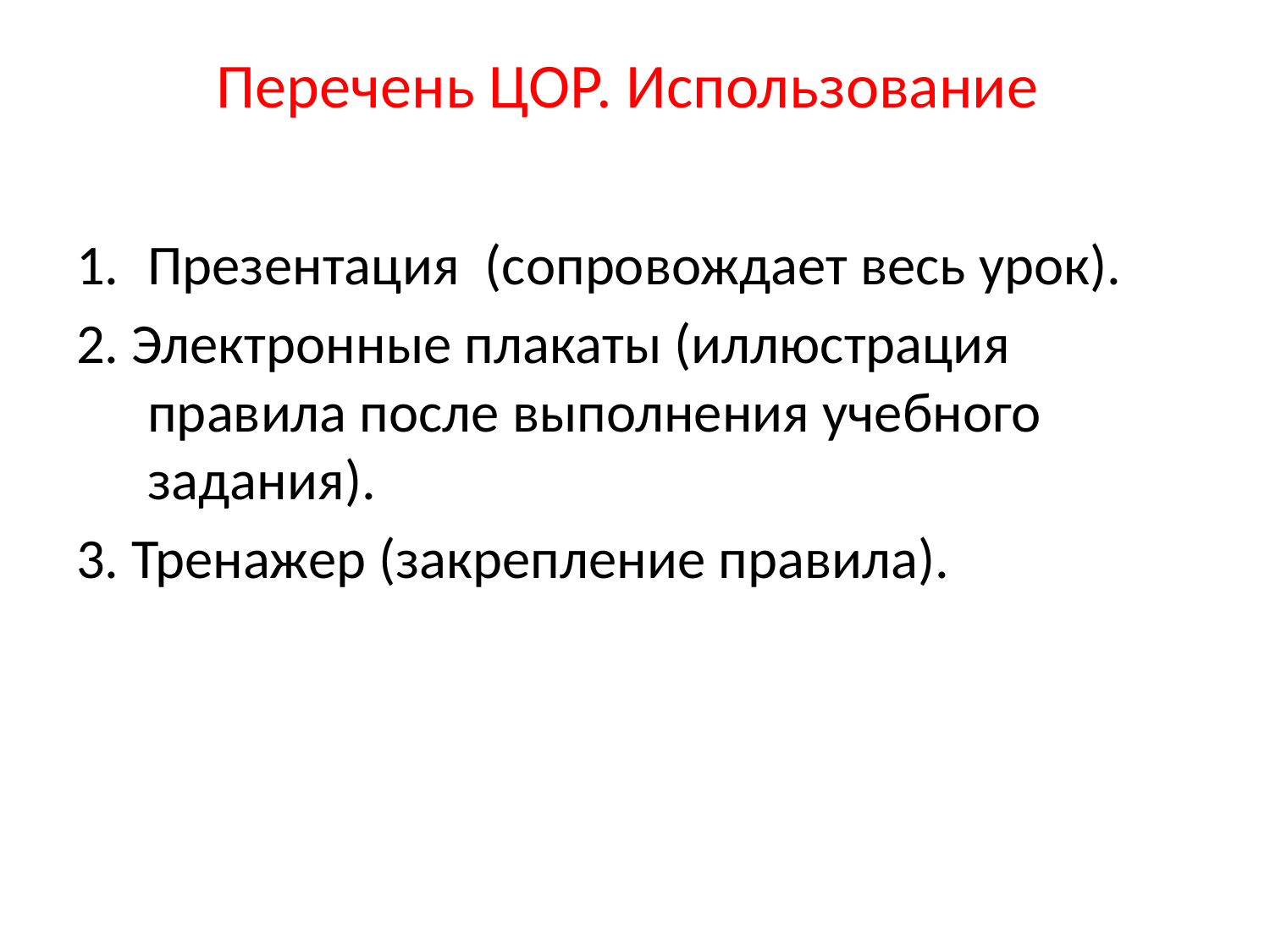

# Перечень ЦОР. Использование
Презентация  (сопровождает весь урок).
2. Электронные плакаты (иллюстрация правила после выполнения учебного задания).
3. Тренажер (закрепление правила).